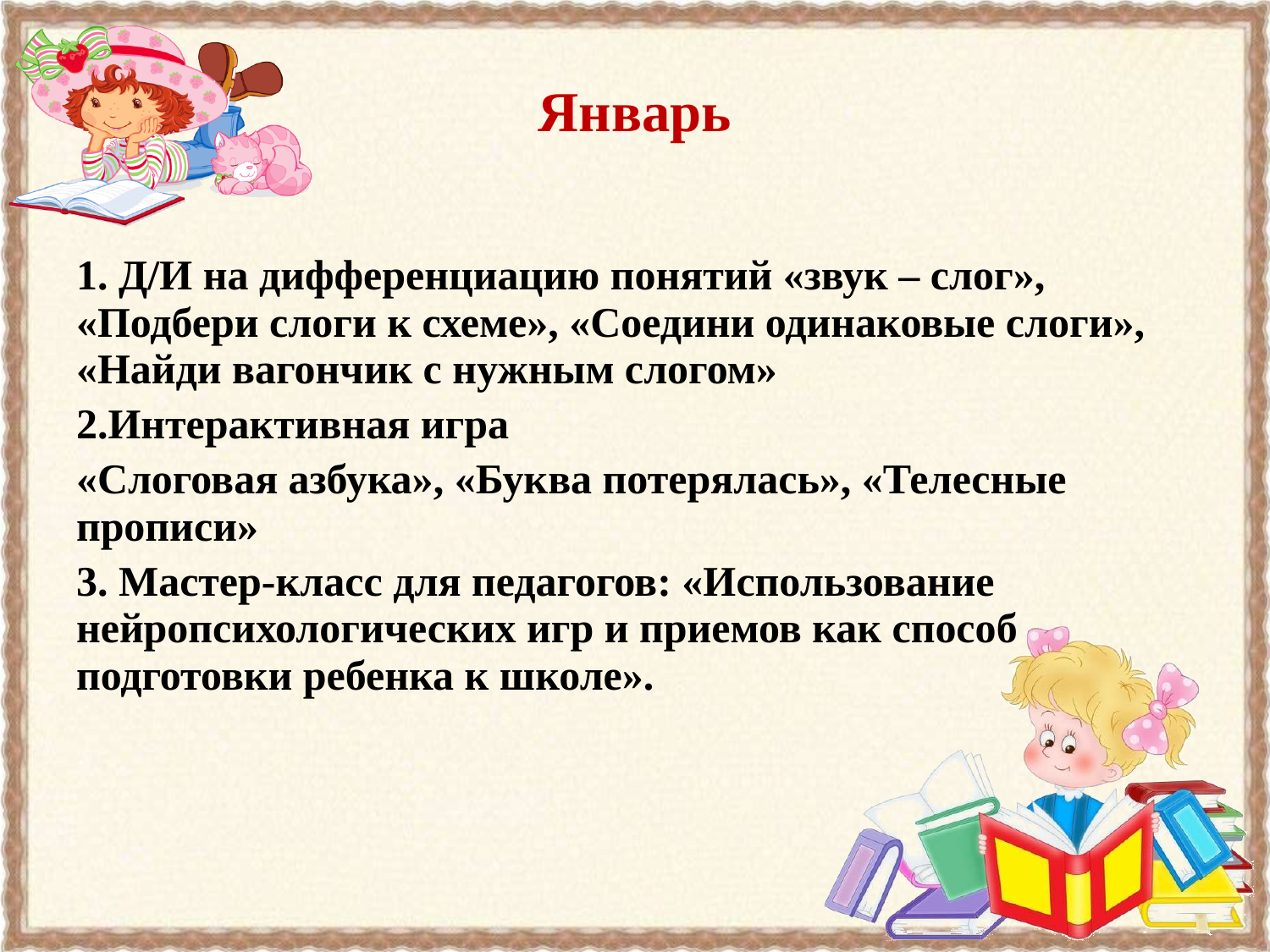

# Январь
1. Д/И на дифференциацию понятий «звук – слог», «Подбери слоги к схеме», «Соедини одинаковые слоги», «Найди вагончик с нужным слогом»
2.Интерактивная игра
«Слоговая азбука», «Буква потерялась», «Телесные прописи»
3. Мастер-класс для педагогов: «Использование нейропсихологических игр и приемов как способ подготовки ребенка к школе».